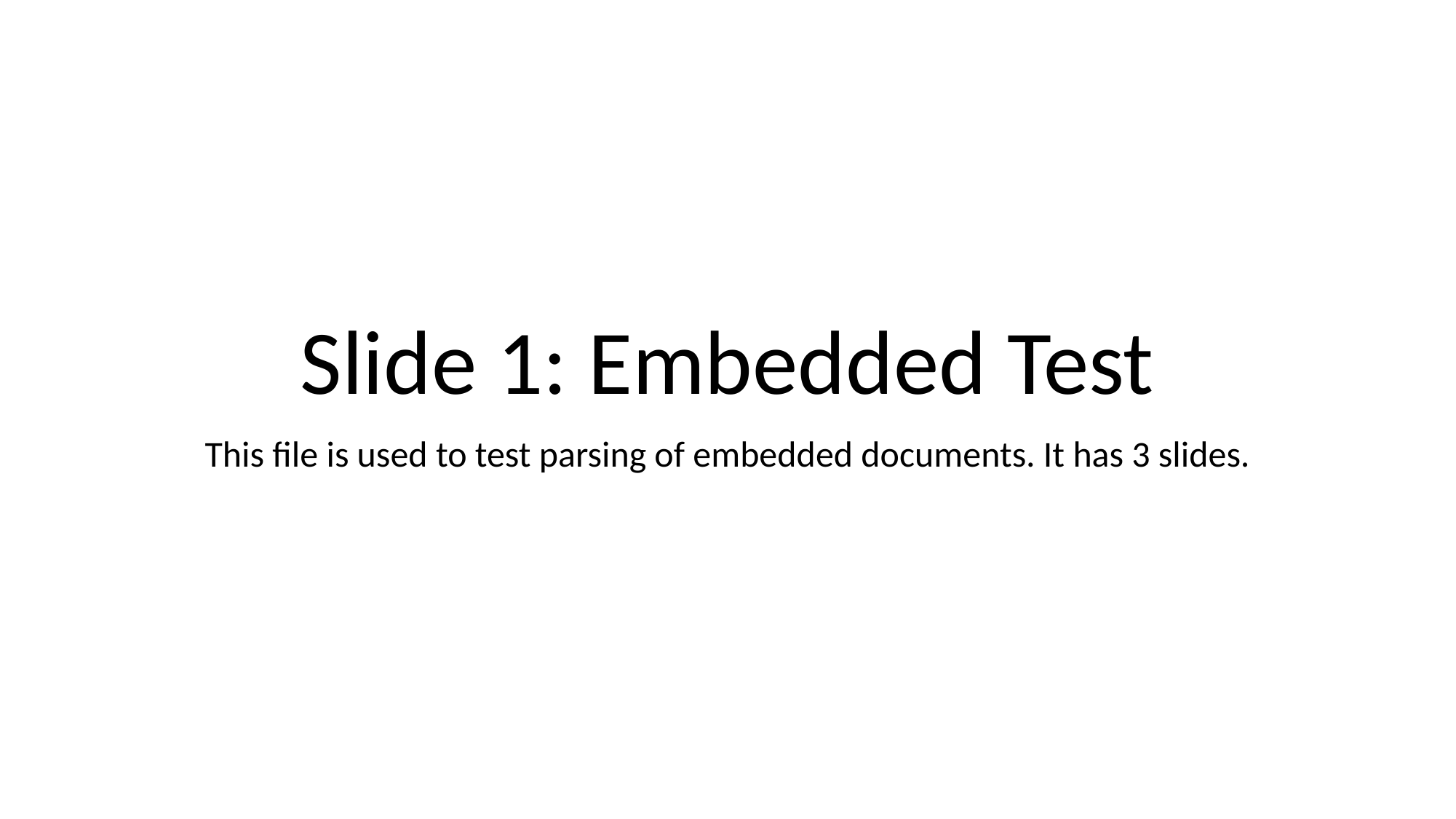

# Slide 1: Embedded Test
This file is used to test parsing of embedded documents. It has 3 slides.